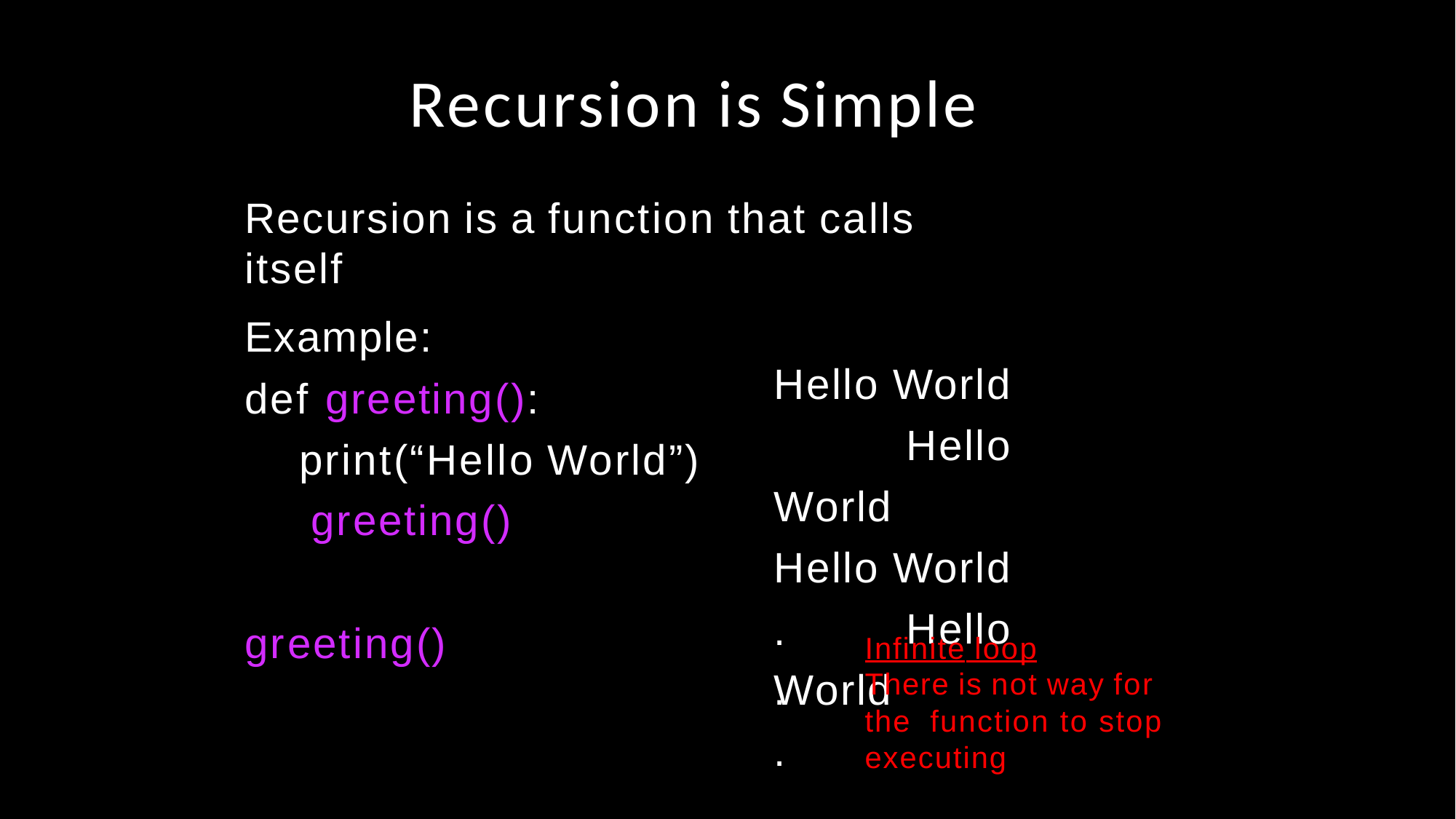

# Recursion is Simple
Recursion is a function that calls itself
Example:
def greeting():  print(“Hello World”)  greeting()
Hello World  Hello World  Hello World  Hello World
.
.
.
greeting()
Infinite loop
There is not way for the  function to stop  executing